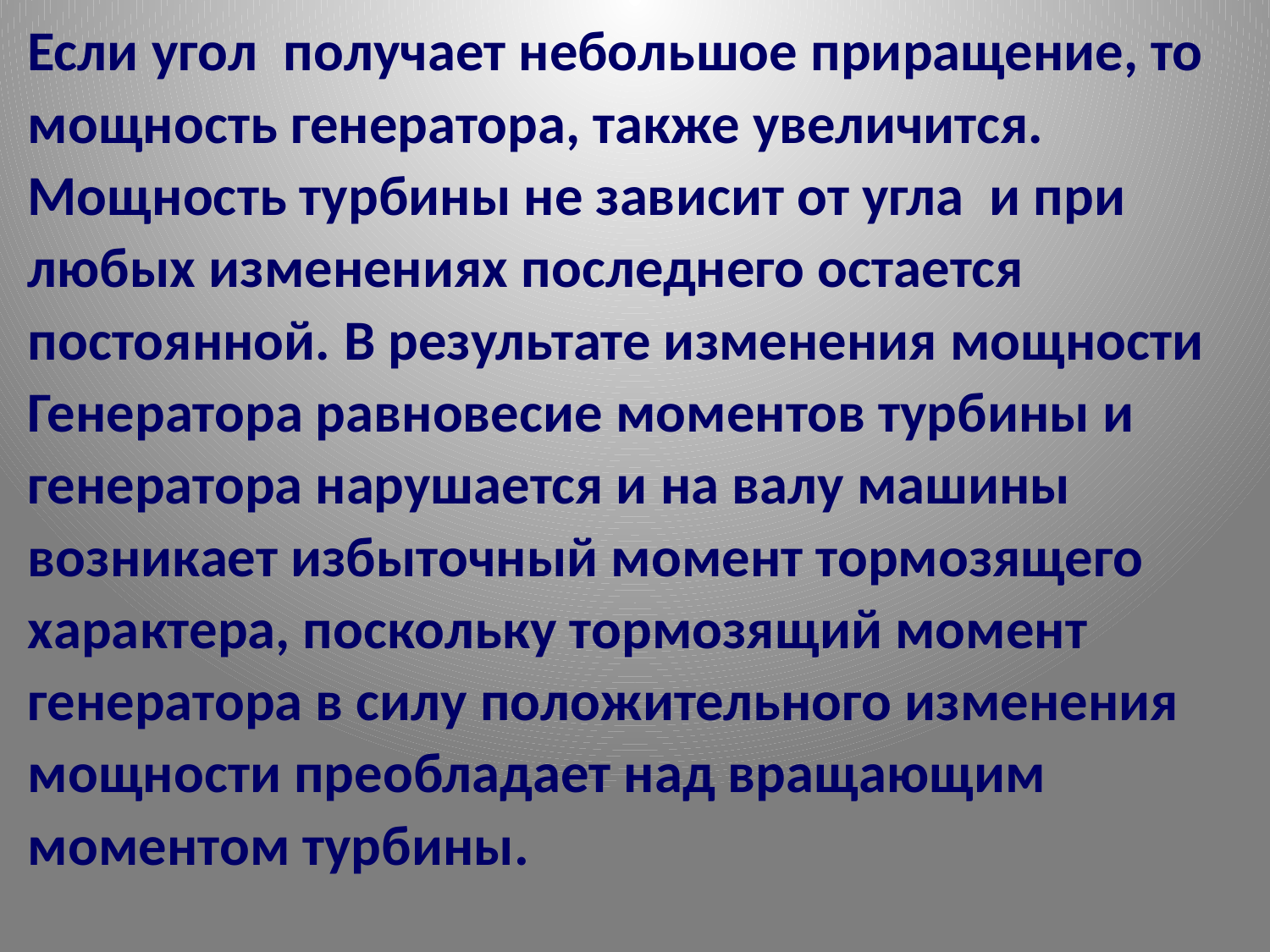

Если угол  получает небольшое приращение, то
мощность генератора, также увеличится.
Мощность турбины не зависит от угла  и при
любых изменениях последнего остается
постоянной. В результате изменения мощности
Генератора равновесие моментов турбины и
генератора нарушается и на валу машины
возникает избыточный момент тормозящего
характера, поскольку тормозящий момент
генератора в силу положительного изменения
мощности преобладает над вращающим
моментом турбины.